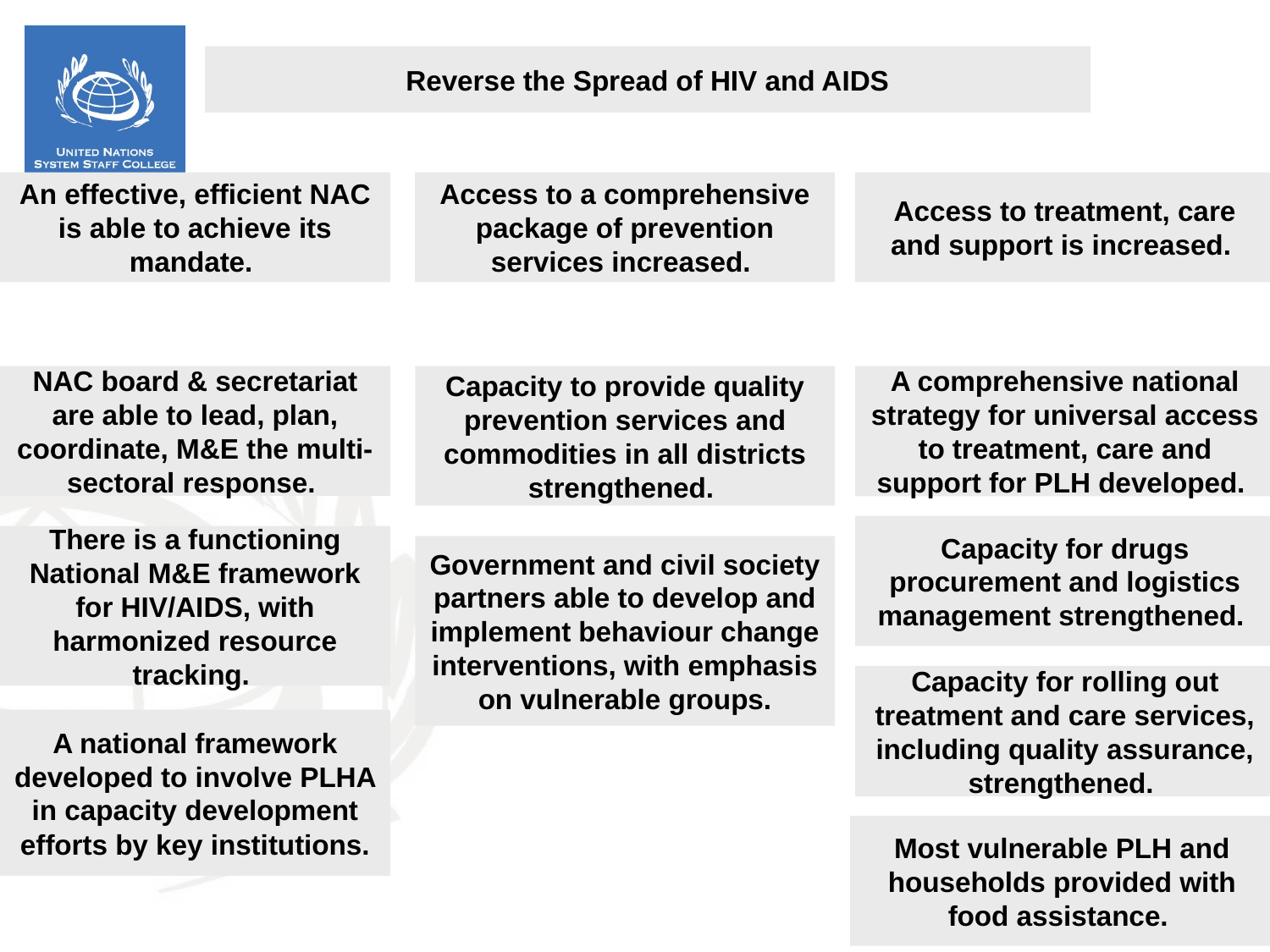

Reverse the Spread of HIV and AIDS
An effective, efficient NAC is able to achieve its mandate.
Access to a comprehensive package of prevention services increased.
Access to treatment, care and support is increased.
NAC board & secretariat are able to lead, plan, coordinate, M&E the multi-sectoral response.
Capacity to provide quality prevention services and commodities in all districts strengthened.
A comprehensive national strategy for universal access to treatment, care and support for PLH developed.
Capacity for drugs procurement and logistics management strengthened.
There is a functioning National M&E framework for HIV/AIDS, with harmonized resource tracking.
Government and civil society partners able to develop and implement behaviour change interventions, with emphasis on vulnerable groups.
Capacity for rolling out treatment and care services, including quality assurance, strengthened.
A national framework developed to involve PLHA in capacity development efforts by key institutions.
Most vulnerable PLH and households provided with food assistance.